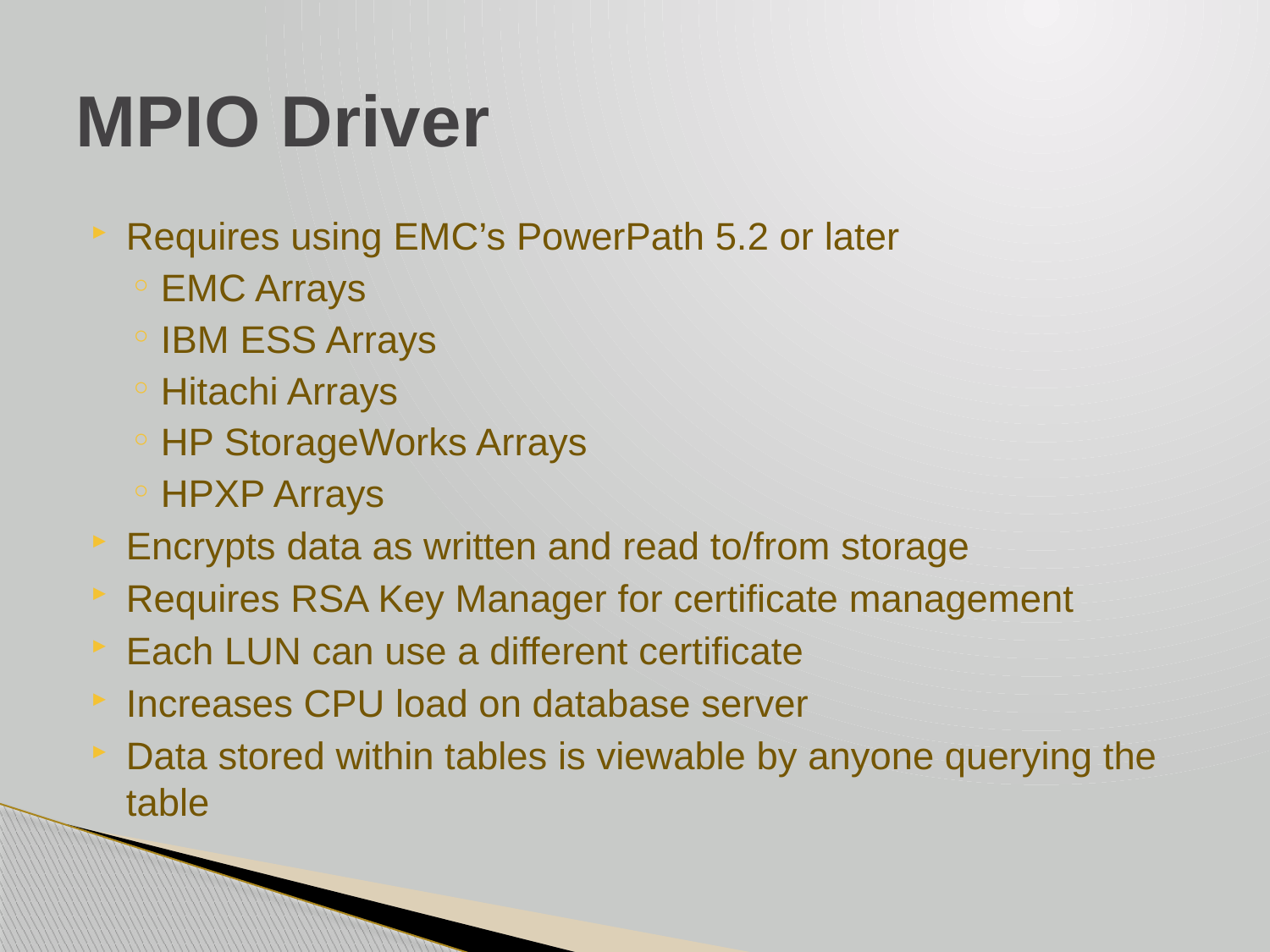

# MPIO Driver
Requires using EMC’s PowerPath 5.2 or later
EMC Arrays
IBM ESS Arrays
Hitachi Arrays
HP StorageWorks Arrays
HPXP Arrays
Encrypts data as written and read to/from storage
Requires RSA Key Manager for certificate management
Each LUN can use a different certificate
Increases CPU load on database server
Data stored within tables is viewable by anyone querying the table